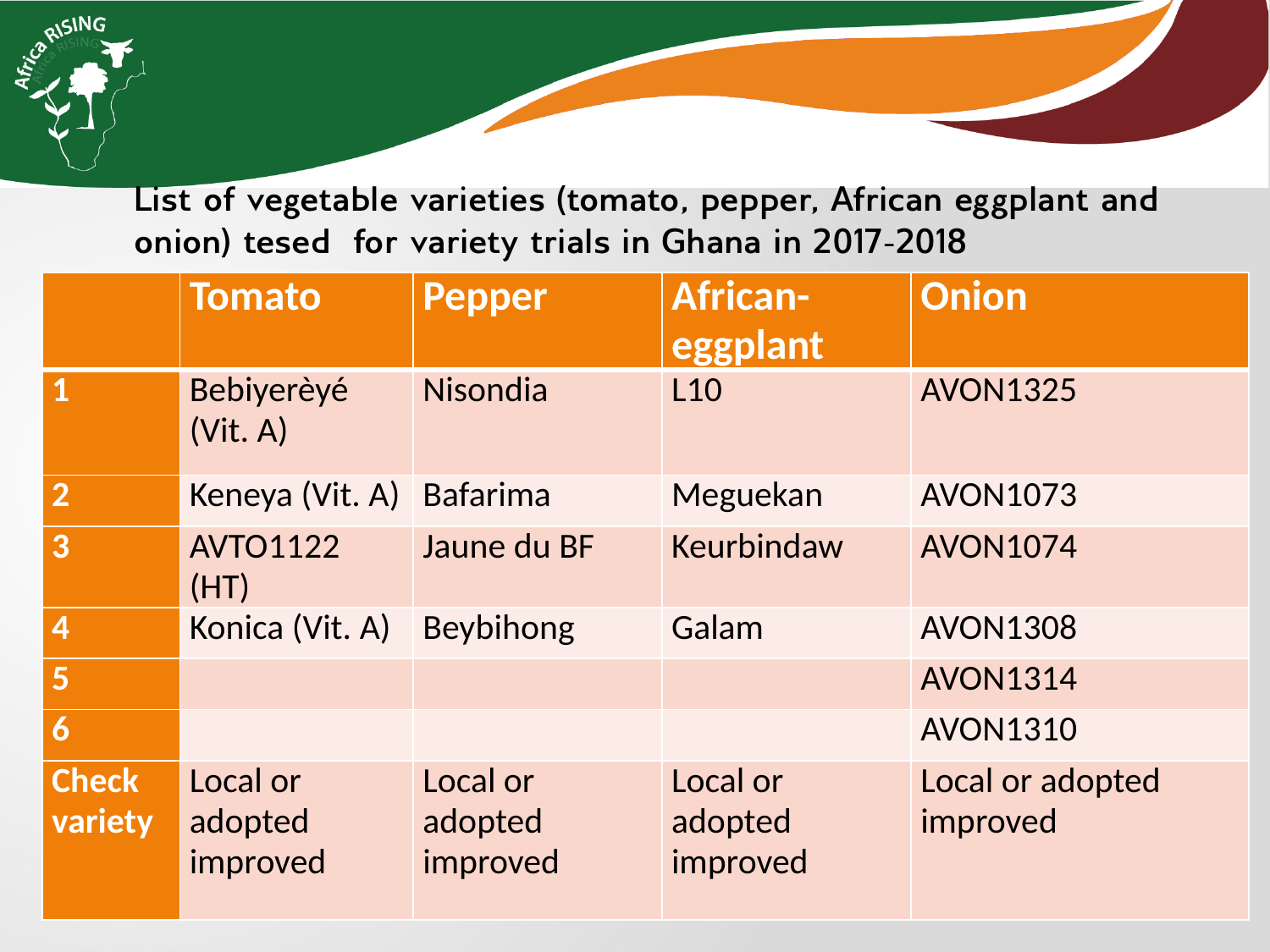

List of vegetable varieties (tomato, pepper, African eggplant and onion) tesed  for variety trials in Ghana in 2017-2018
|  | Tomato | Pepper | African-eggplant | Onion |
| --- | --- | --- | --- | --- |
| 1 | Bebiyerèyé (Vit. A) | Nisondia | L10 | AVON1325 |
| 2 | Keneya (Vit. A) | Bafarima | Meguekan | AVON1073 |
| 3 | AVTO1122 (HT) | Jaune du BF | Keurbindaw | AVON1074 |
| 4 | Konica (Vit. A) | Beybihong | Galam | AVON1308 |
| 5 |  |  |  | AVON1314 |
| 6 |  |  |  | AVON1310 |
| Check variety | Local or adopted improved | Local or adopted improved | Local or adopted improved | Local or adopted improved |